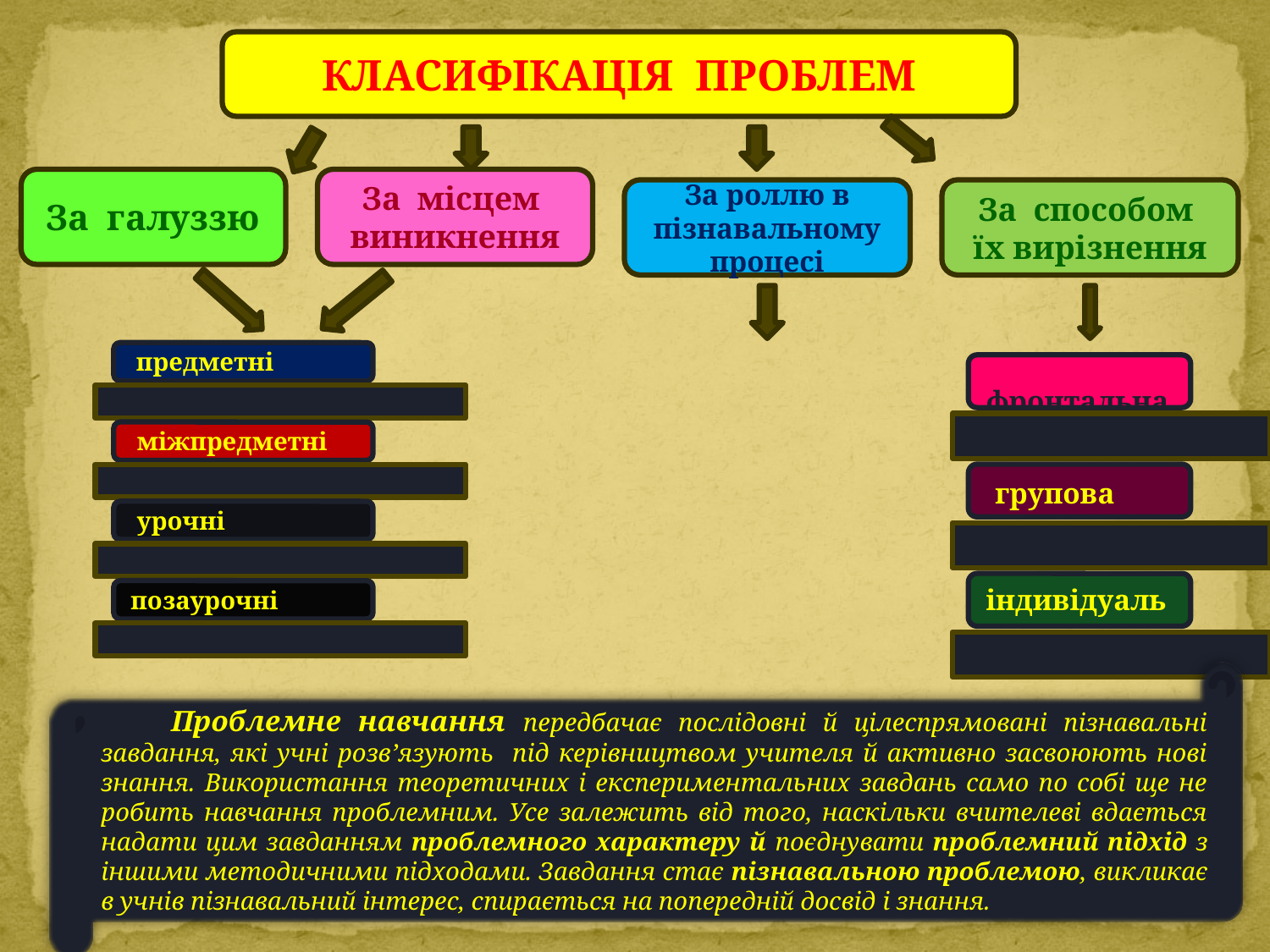

КЛАСИФІКАЦІЯ  ПРОБЛЕМ

За  галуззю
За  місцем  виникнення
За роллю в пізнавальному процесі
За  способом  їх вирізнення

 предметні
 міжпредметні
 урочні
позаурочні

 фронтальна
 групова
 індивідуальна
    Проблемне навчання передбачає послідовні й цілеспрямовані пізнавальні завдання, які учні розв’язують  під керівництвом учителя й активно засвоюють нові знання. Використання теоретичних і експериментальних завдань само по собі ще не робить навчання проблемним. Усе залежить від того, наскільки вчителеві вдається надати цим завданням проблемного характеру й поєднувати проблемний підхід з іншими методичними підходами. Завдання стає пізнавальною проблемою, викликає в учнів пізнавальний інтерес, спирається на попередній досвід і знання.